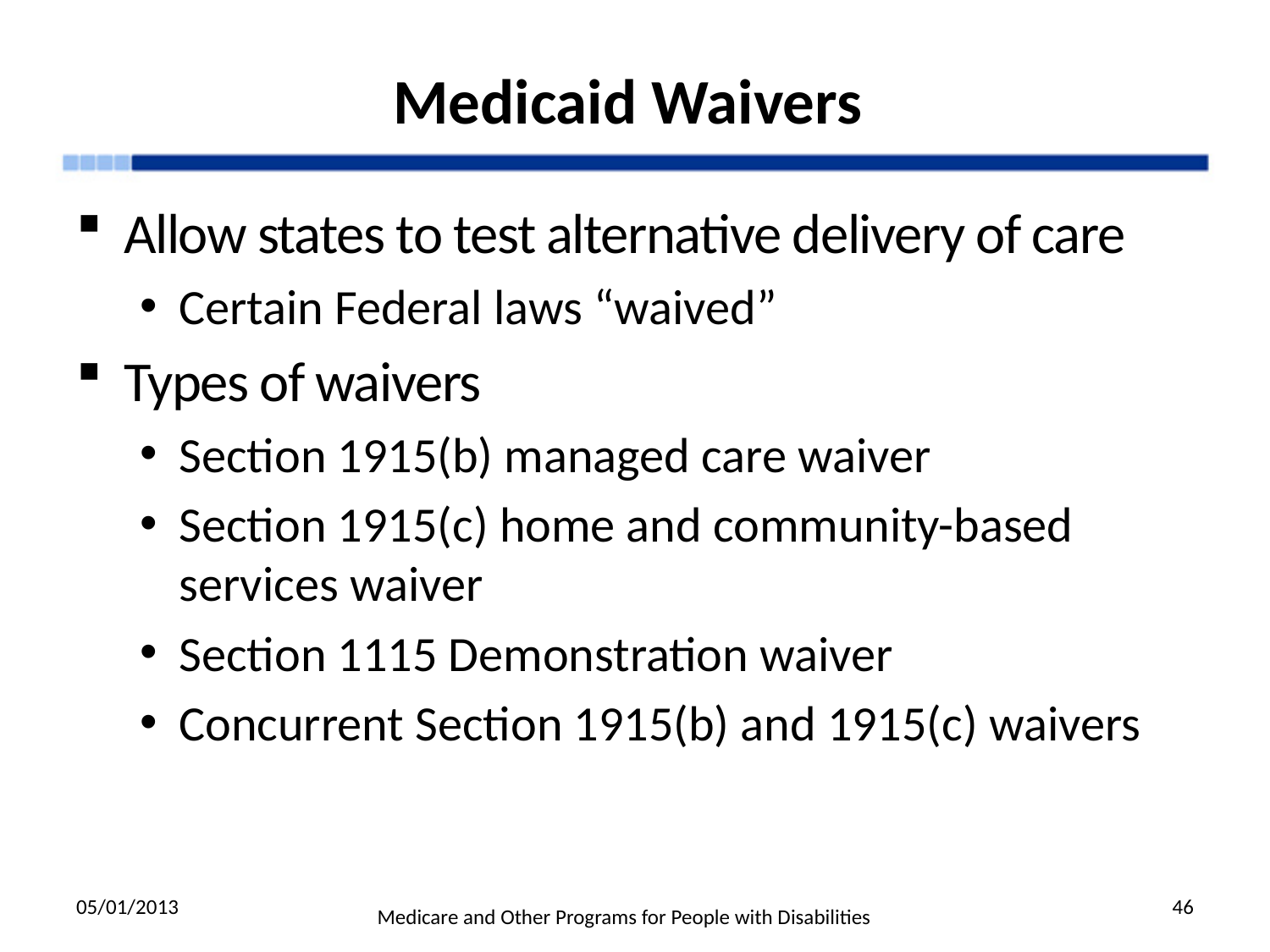

# Medicaid Waivers
Allow states to test alternative delivery of care
Certain Federal laws “waived”
Types of waivers
Section 1915(b) managed care waiver
Section 1915(c) home and community-based services waiver
Section 1115 Demonstration waiver
Concurrent Section 1915(b) and 1915(c) waivers

05/01/2013
Medicare and Other Programs for People with Disabilities
46